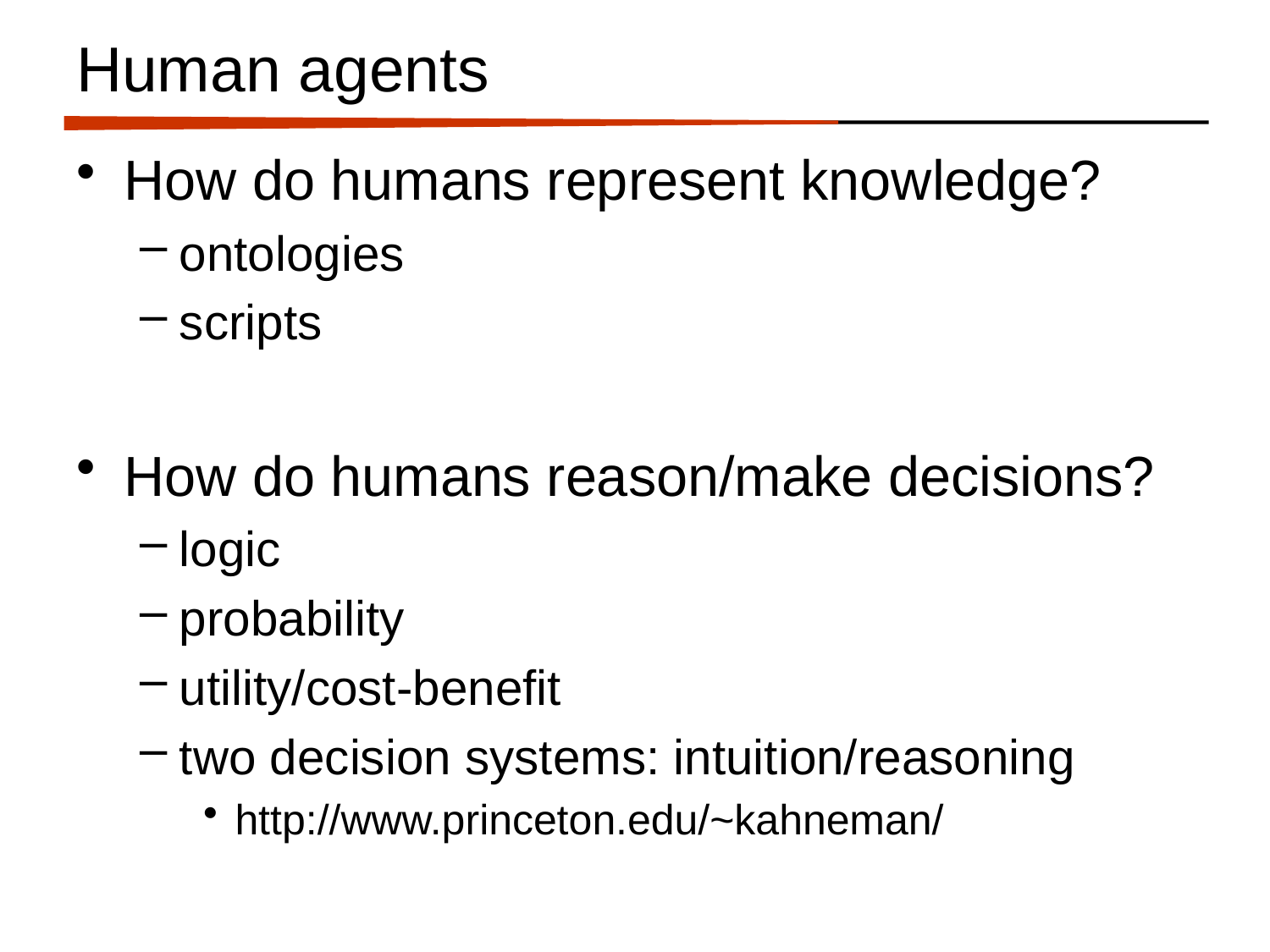

# Human agents
How do humans represent knowledge?
ontologies
scripts

How do humans reason/make decisions?
logic
probability
utility/cost-benefit
two decision systems: intuition/reasoning
http://www.princeton.edu/~kahneman/